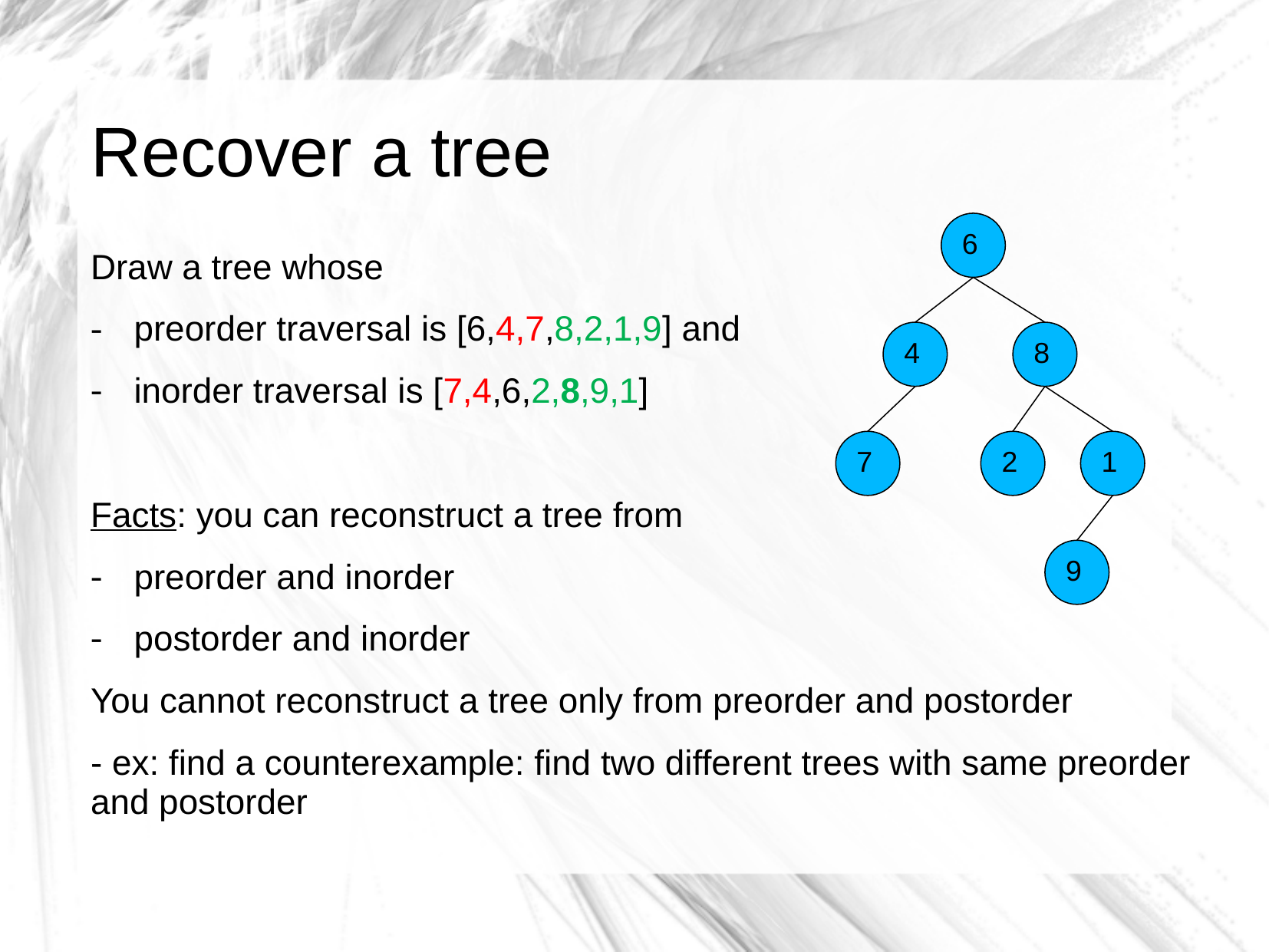

# Recover a tree
6
Draw a tree whose
preorder traversal is [6,4,7,8,2,1,9] and
inorder traversal is [7,4,6,2,8,9,1]

Facts: you can reconstruct a tree from
preorder and inorder
postorder and inorder
You cannot reconstruct a tree only from preorder and postorder
- ex: find a counterexample: find two different trees with same preorder and postorder
4
8
7
2
1
9